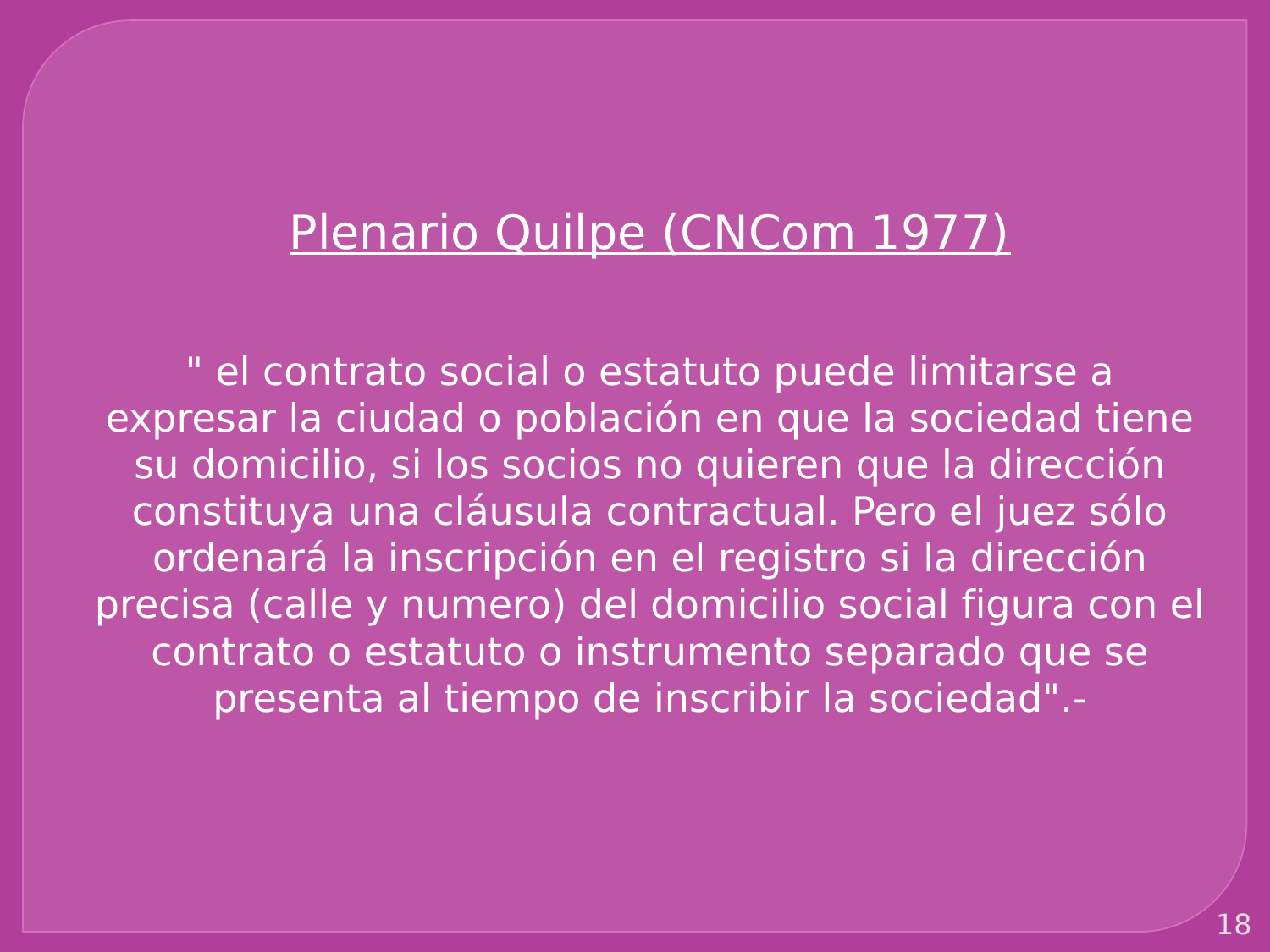

Plenario Quilpe (CNCom 1977)
" el contrato social o estatuto puede limitarse a expresar la ciudad o población en que la sociedad tiene su domicilio, si los socios no quieren que la dirección constituya una cláusula contractual. Pero el juez sólo ordenará la inscripción en el registro si la dirección precisa (calle y numero) del domicilio social figura con el contrato o estatuto o instrumento separado que se presenta al tiempo de inscribir la sociedad".-
18